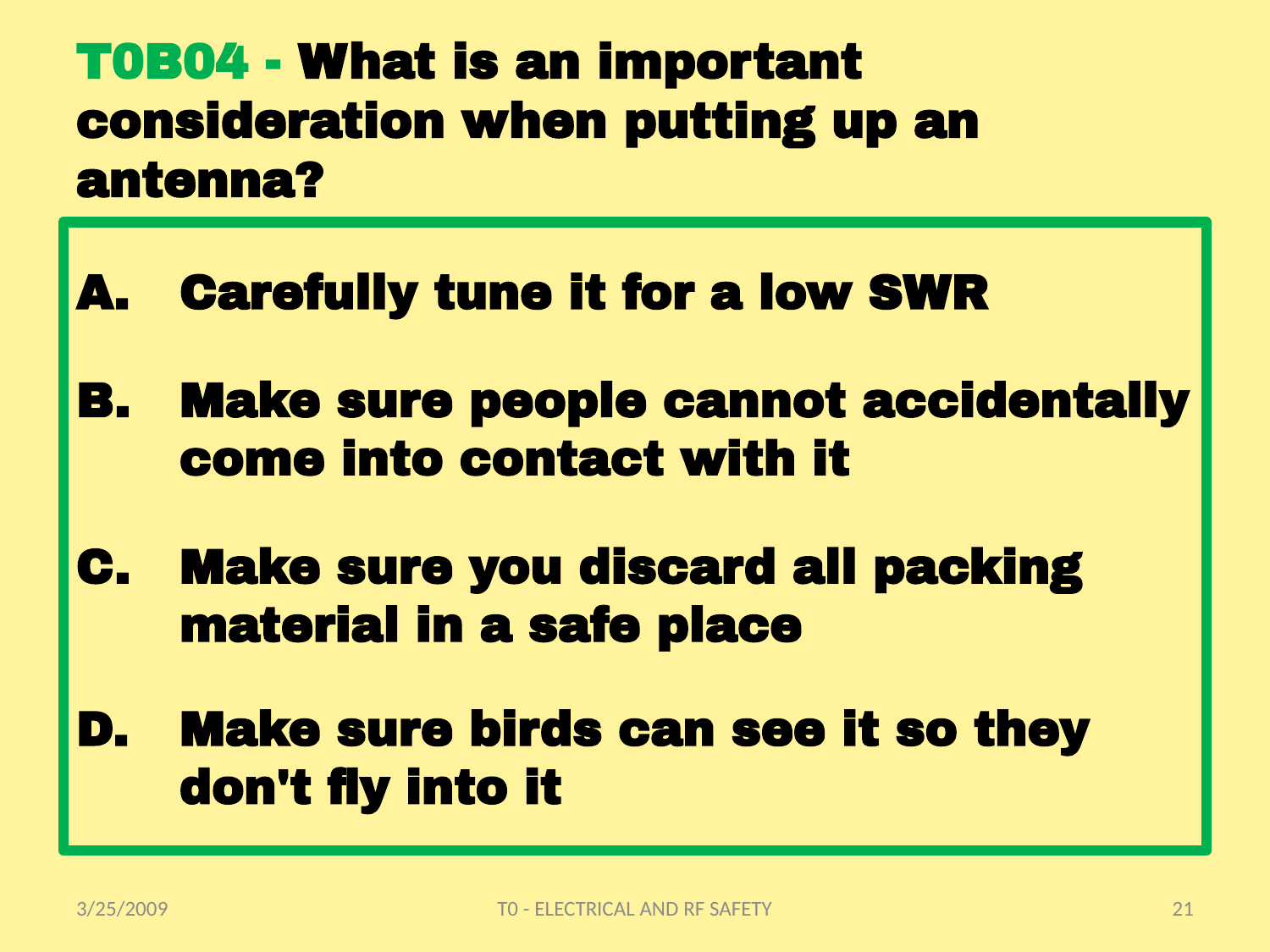

# T0B04 - What is an important consideration when putting up an antenna?

Carefully tune it for a low SWR

Make sure people cannot accidentally come into contact with it

Make sure you discard all packing material in a safe place

Make sure birds can see it so they don't fly into it
3/25/2009
T0 - ELECTRICAL AND RF SAFETY
21